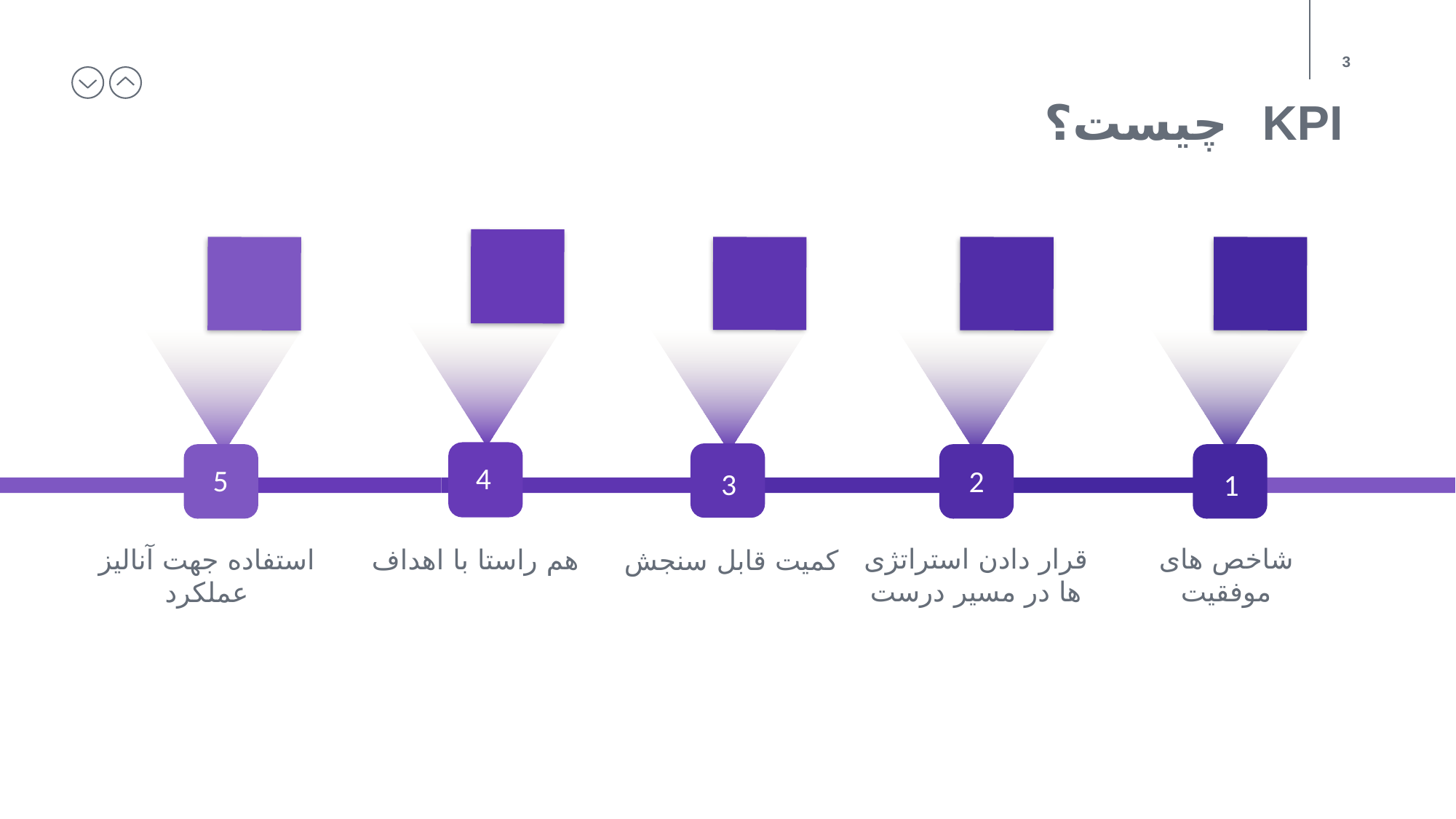

KPI  چیست؟

4
5
2
3
1

قرار دادن استراتژی ها در مسیر درست
شاخص های موفقیت
استفاده جهت آنالیز عملکرد
هم راستا با اهداف
کمیت قابل سنجش